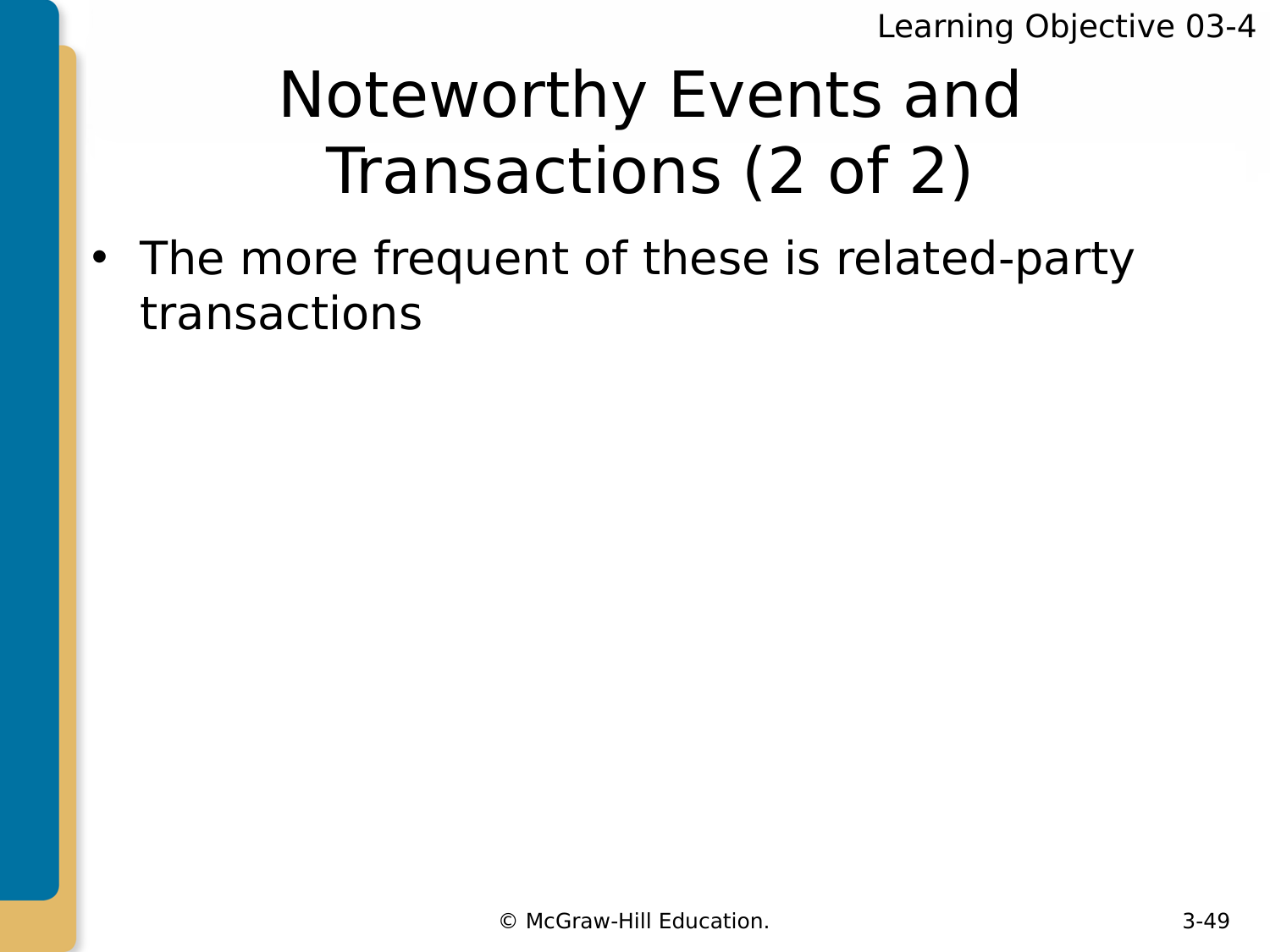

Learning Objective 03-4
# Noteworthy Events and Transactions (2 of 2)
The more frequent of these is related-party transactions